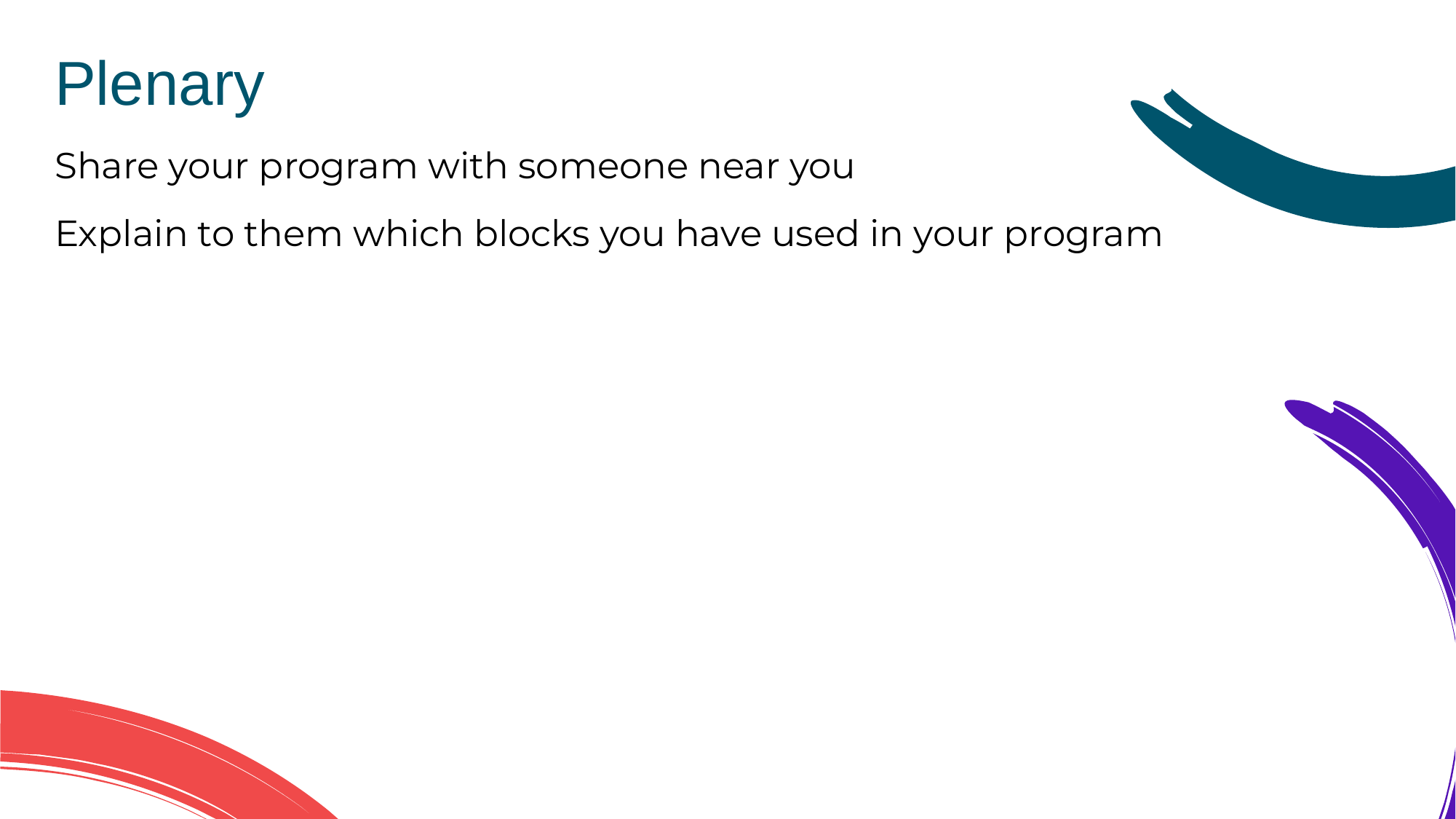

# Plenary
Share your program with someone near you
Explain to them which blocks you have used in your program